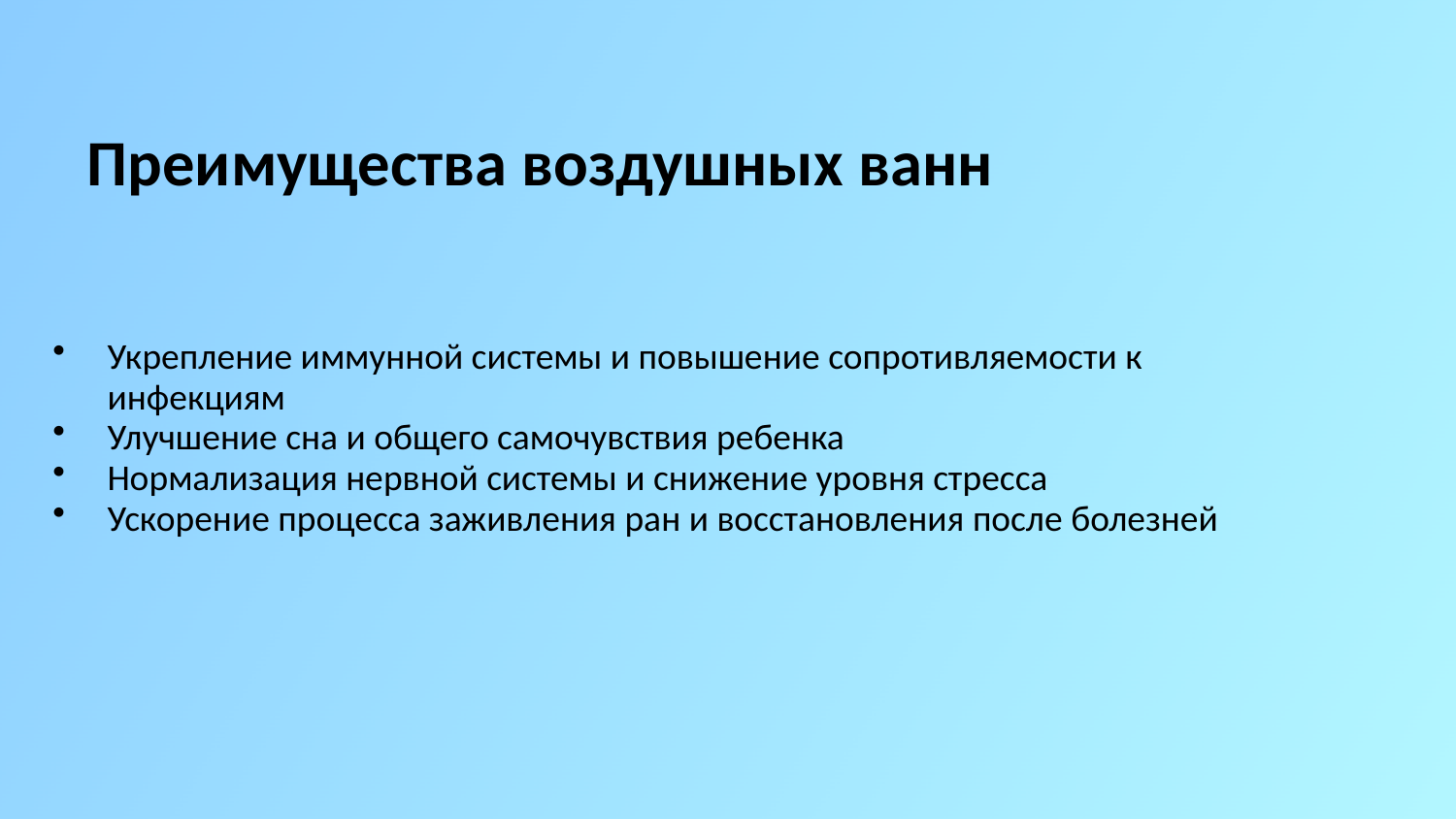

Преимущества воздушных ванн
Укрепление иммунной системы и повышение сопротивляемости к инфекциям
Улучшение сна и общего самочувствия ребенка
Нормализация нервной системы и снижение уровня стресса
Ускорение процесса заживления ран и восстановления после болезней